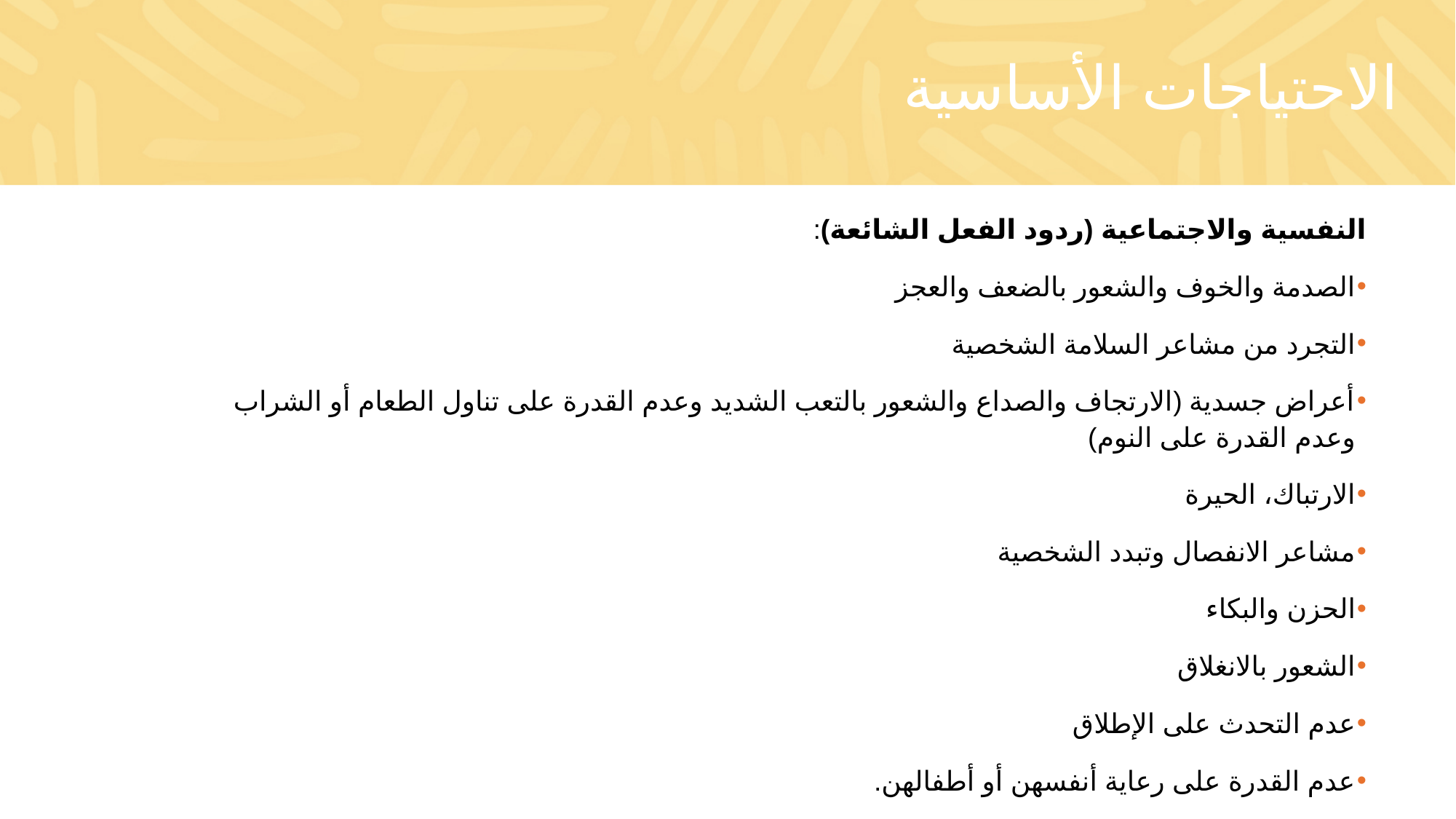

# الاحتياجات الأساسية
النفسية والاجتماعية (ردود الفعل الشائعة):
الصدمة والخوف والشعور بالضعف والعجز
التجرد من مشاعر السلامة الشخصية
أعراض جسدية (الارتجاف والصداع والشعور بالتعب الشديد وعدم القدرة على تناول الطعام أو الشراب وعدم القدرة على النوم)
الارتباك، الحيرة
مشاعر الانفصال وتبدد الشخصية
الحزن والبكاء
الشعور بالانغلاق
عدم التحدث على الإطلاق
عدم القدرة على رعاية أنفسهن أو أطفالهن.